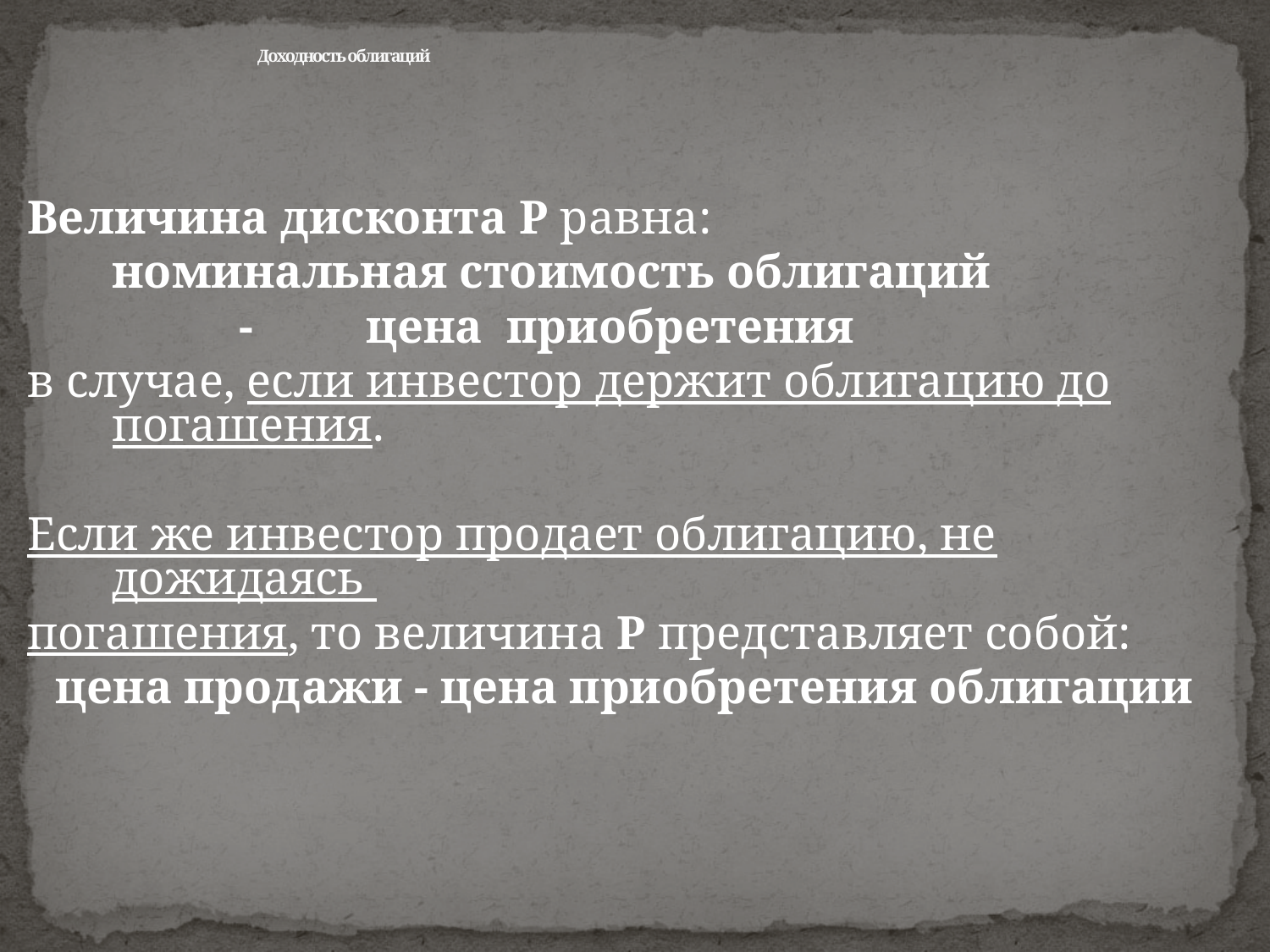

# Доходность облигаций
Величина дисконта Р равна:
	номинальная стоимость облигаций
		- 	цена  приобретения
в случае, если инвестор держит облигацию до погашения.

Если же инвестор продает облигацию, не дожидаясь
погашения, то величина Р представляет собой:
цена продажи - цена приобретения облигации